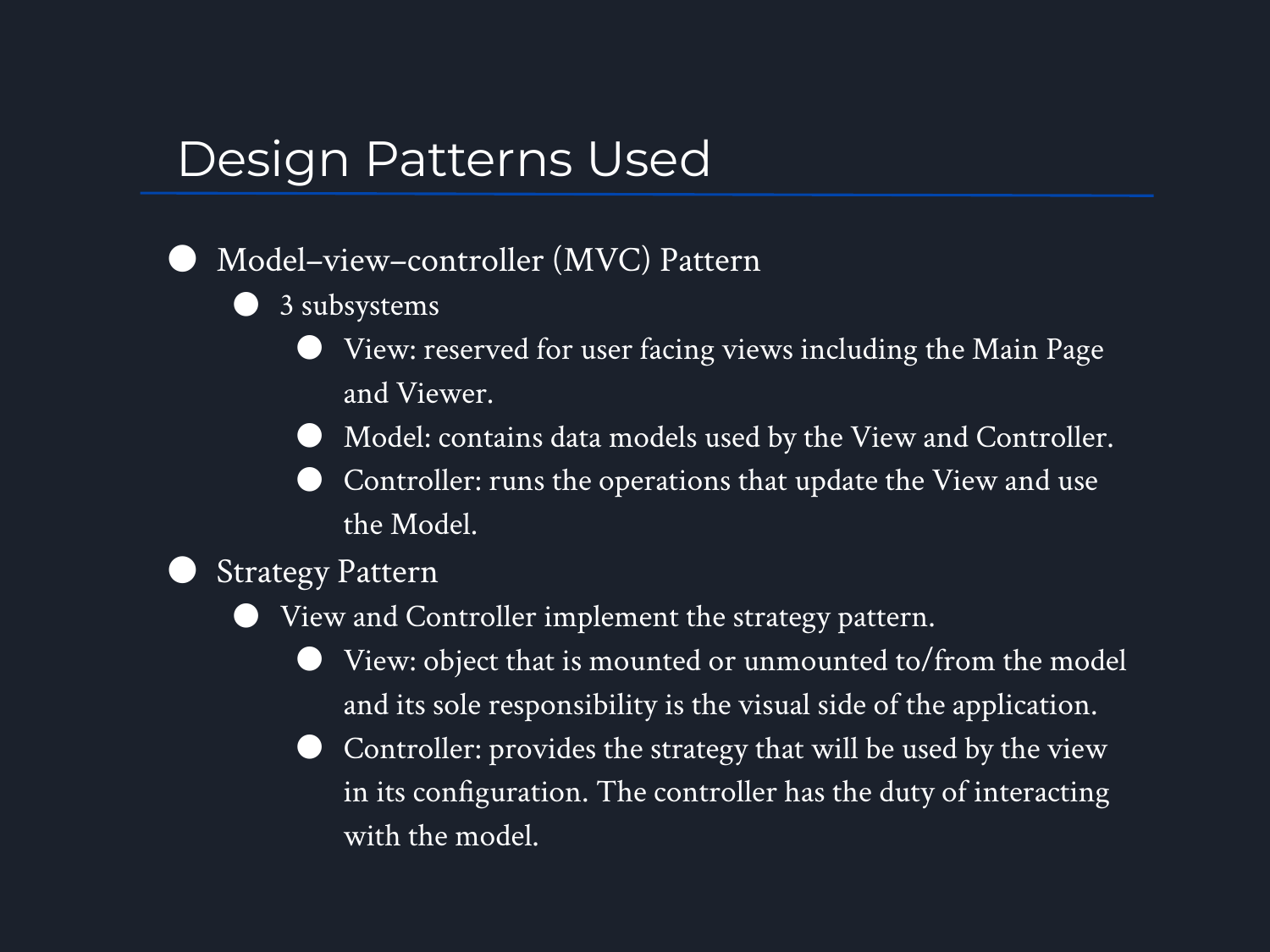

Design Patterns Used
Model–view–controller (MVC) Pattern
3 subsystems
View: reserved for user facing views including the Main Page and Viewer.
Model: contains data models used by the View and Controller.
Controller: runs the operations that update the View and use the Model.
Strategy Pattern
View and Controller implement the strategy pattern.
View: object that is mounted or unmounted to/from the model and its sole responsibility is the visual side of the application.
Controller: provides the strategy that will be used by the view in its configuration. The controller has the duty of interacting with the model.